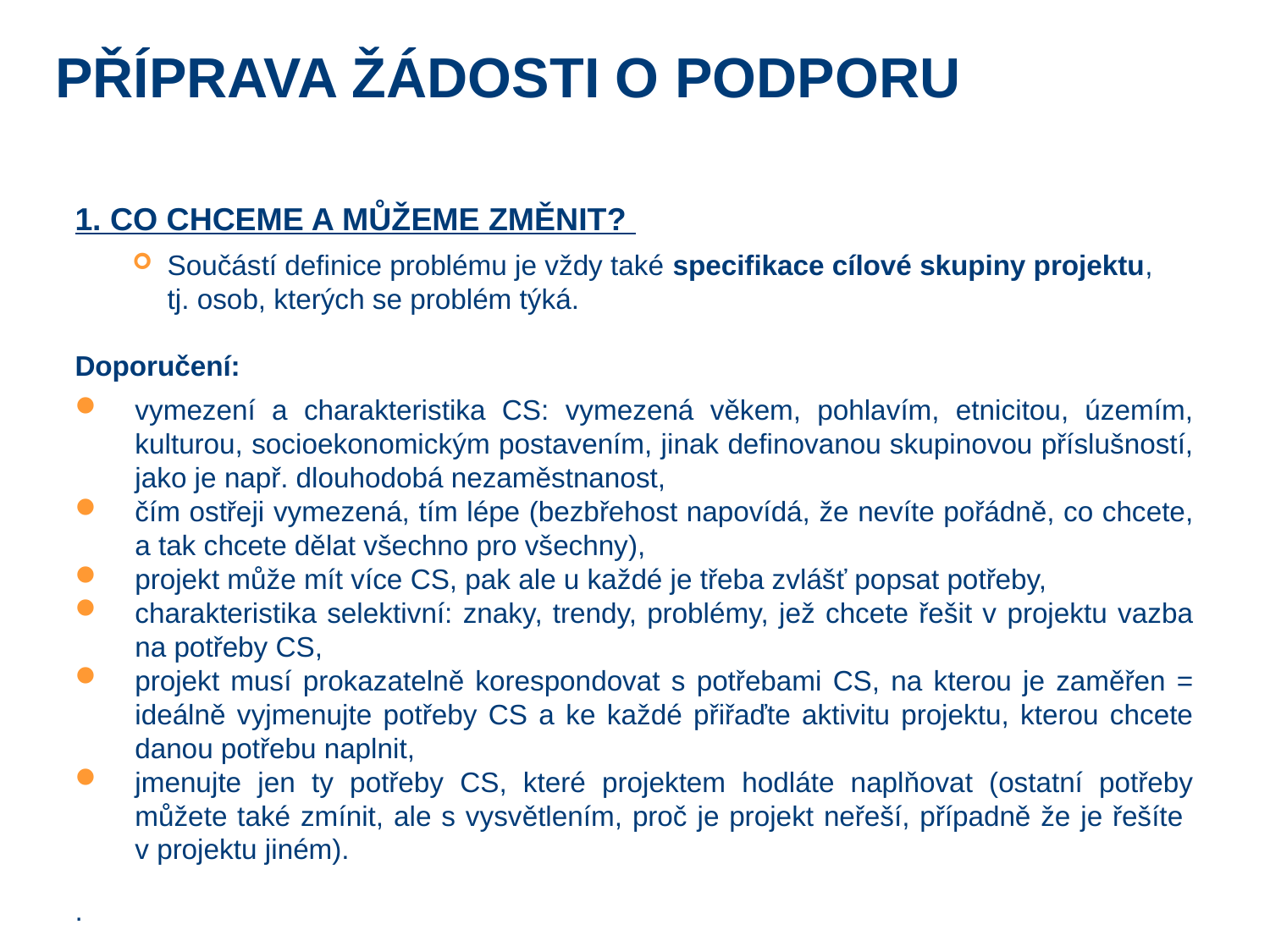

# Příprava žádosti o podporu
1. Co chceme a můžeme změnit?
Součástí definice problému je vždy také specifikace cílové skupiny projektu,
tj. osob, kterých se problém týká.
Doporučení:
vymezení a charakteristika CS: vymezená věkem, pohlavím, etnicitou, územím, kulturou, socioekonomickým postavením, jinak definovanou skupinovou příslušností, jako je např. dlouhodobá nezaměstnanost,
čím ostřeji vymezená, tím lépe (bezbřehost napovídá, že nevíte pořádně, co chcete, a tak chcete dělat všechno pro všechny),
projekt může mít více CS, pak ale u každé je třeba zvlášť popsat potřeby,
charakteristika selektivní: znaky, trendy, problémy, jež chcete řešit v projektu vazba na potřeby CS,
projekt musí prokazatelně korespondovat s potřebami CS, na kterou je zaměřen = ideálně vyjmenujte potřeby CS a ke každé přiřaďte aktivitu projektu, kterou chcete danou potřebu naplnit,
jmenujte jen ty potřeby CS, které projektem hodláte naplňovat (ostatní potřeby můžete také zmínit, ale s vysvětlením, proč je projekt neřeší, případně že je řešíte
v projektu jiném).
.

3